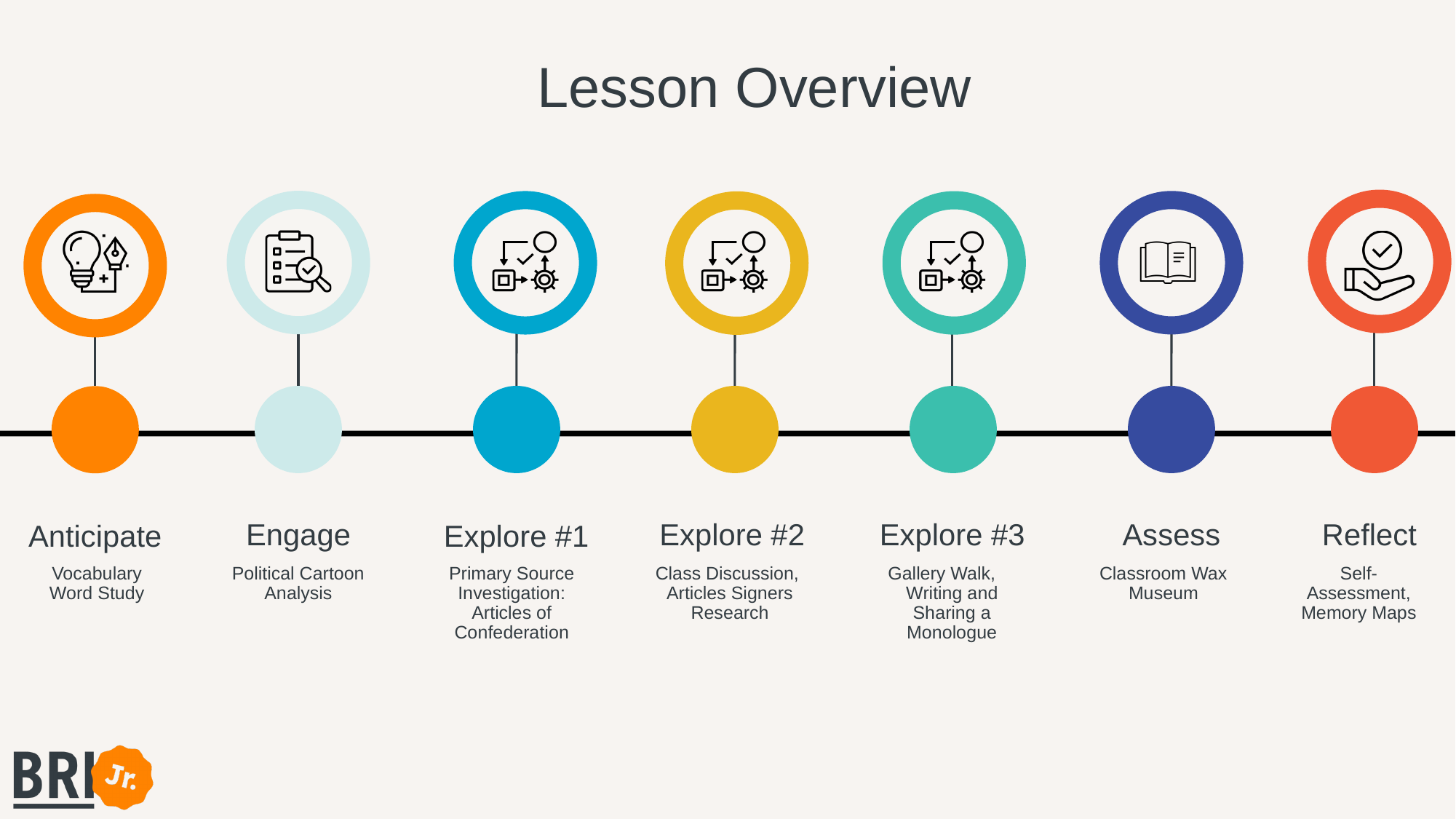

Vocabulary Word Study
Political Cartoon Analysis
Primary Source Investigation: Articles of Confederation
Class Discussion,  Articles Signers Research
Gallery Walk,     Writing and Sharing a Monologue
Classroom Wax Museum
Self-Assessment, Memory Maps